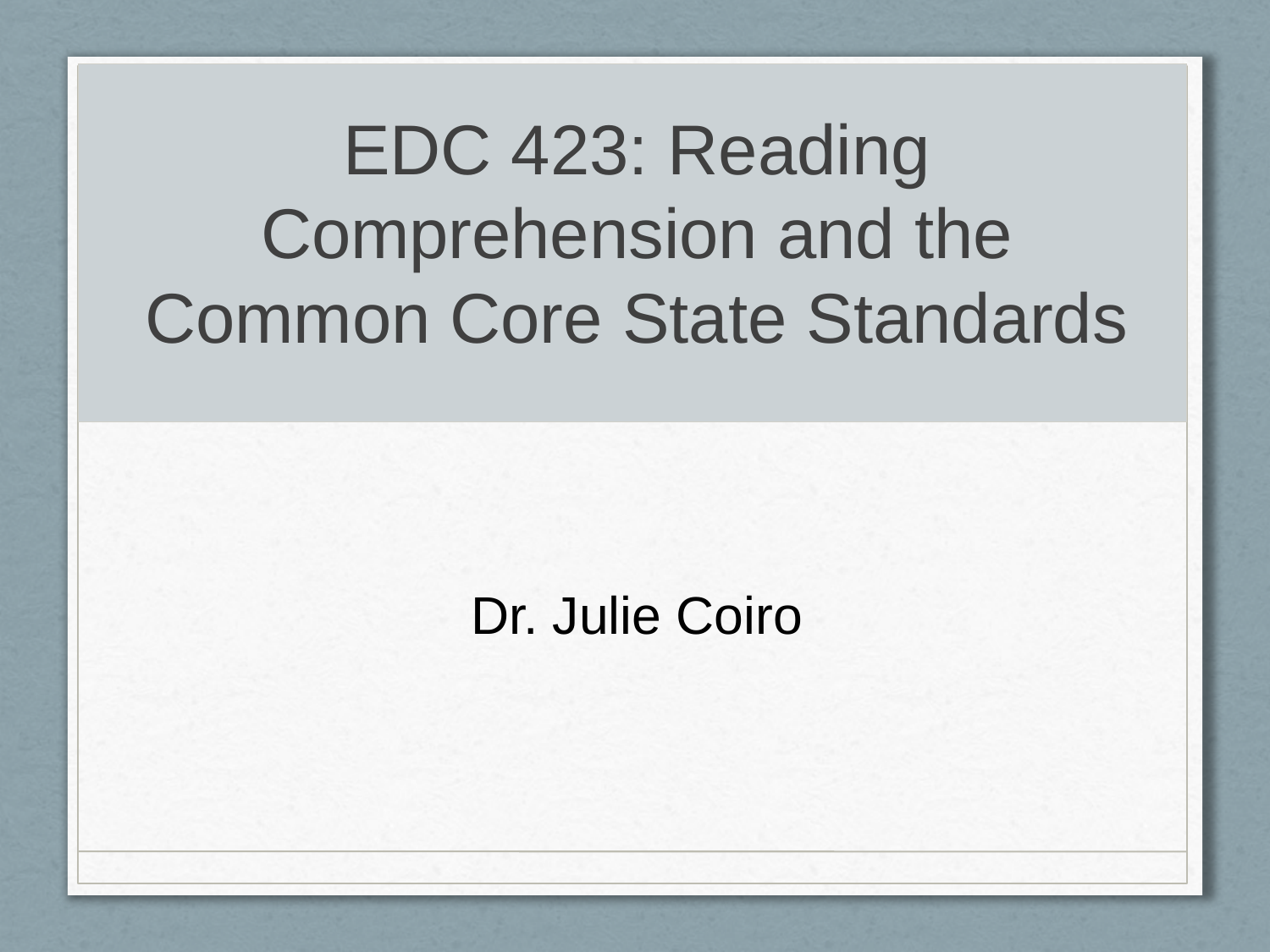

# EDC 423: Reading Comprehension and the Common Core State Standards
Dr. Julie Coiro